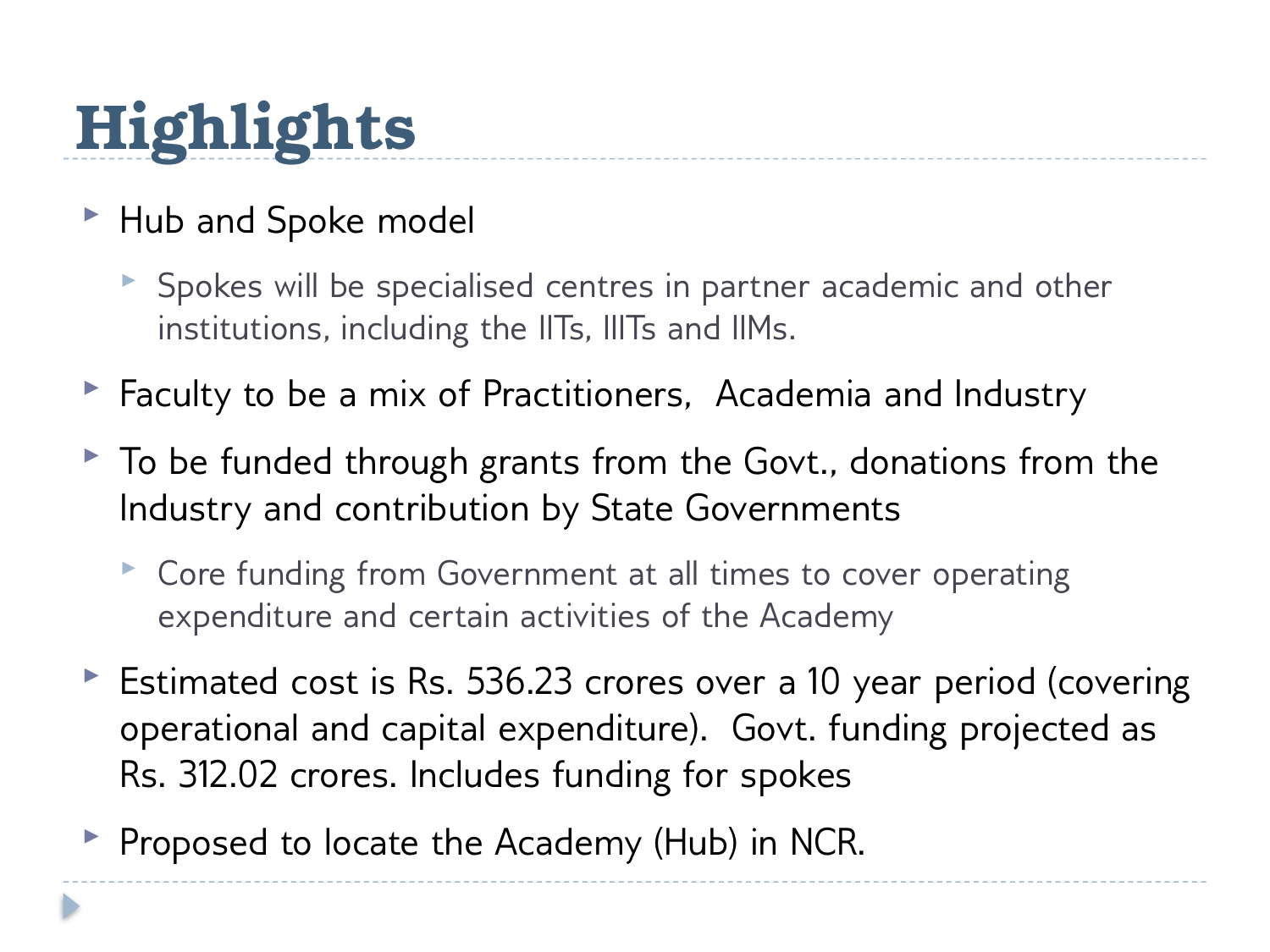

# Highlights
Hub and Spoke model
Spokes will be specialised centres in partner academic and other institutions, including the IITs, IIITs and IIMs.
Faculty to be a mix of Practitioners,  Academia and Industry
To be funded through grants from the Govt., donations from the Industry and contribution by State Governments
Core funding from Government at all times to cover operating expenditure and certain activities of the Academy
Estimated cost is Rs. 536.23 crores over a 10 year period (covering operational and capital expenditure).  Govt. funding projected as Rs. 312.02 crores. Includes funding for spokes
Proposed to locate the Academy (Hub) in NCR.